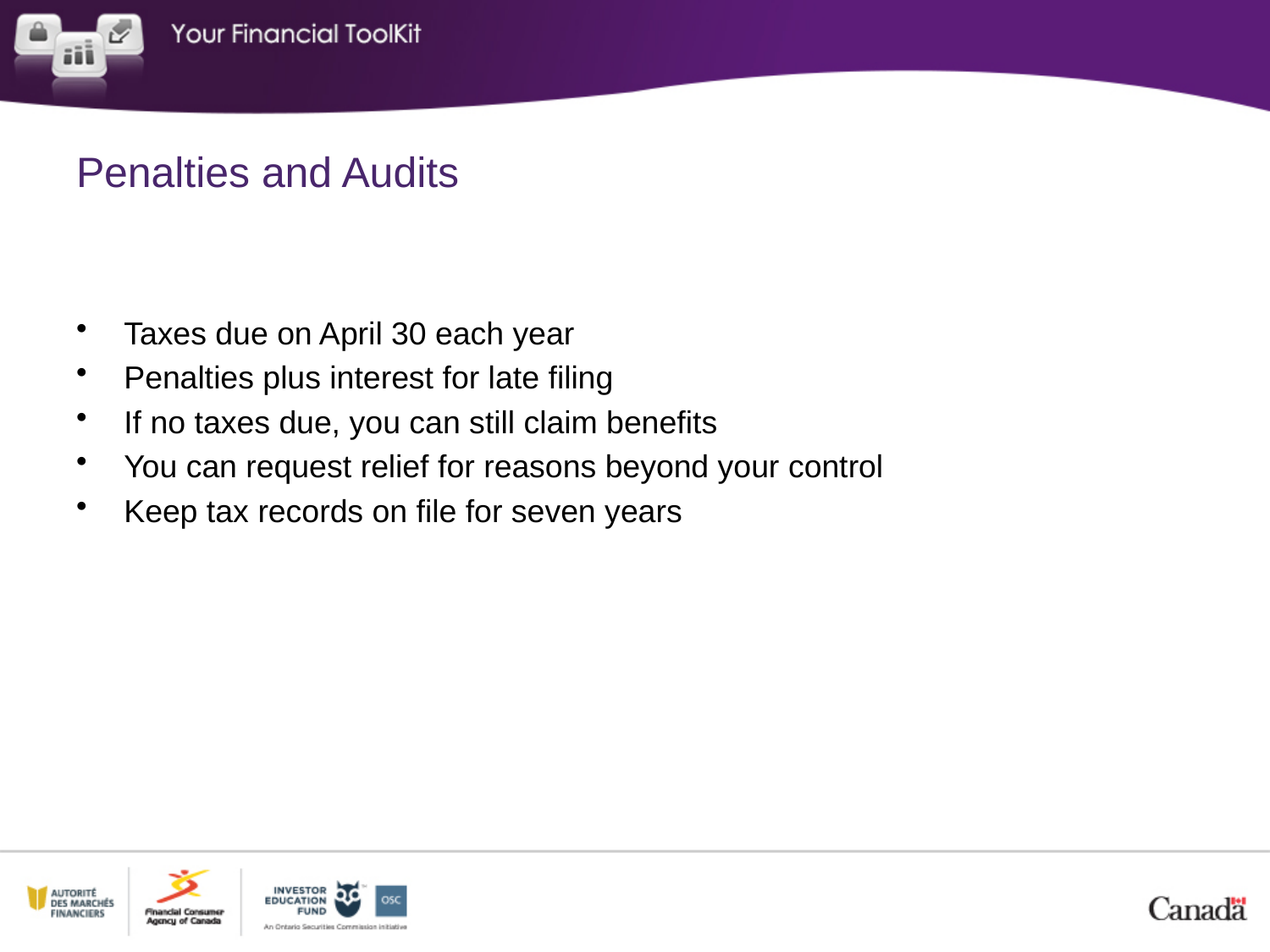

# Penalties and Audits
Taxes due on April 30 each year
Penalties plus interest for late filing
If no taxes due, you can still claim benefits
You can request relief for reasons beyond your control
Keep tax records on file for seven years